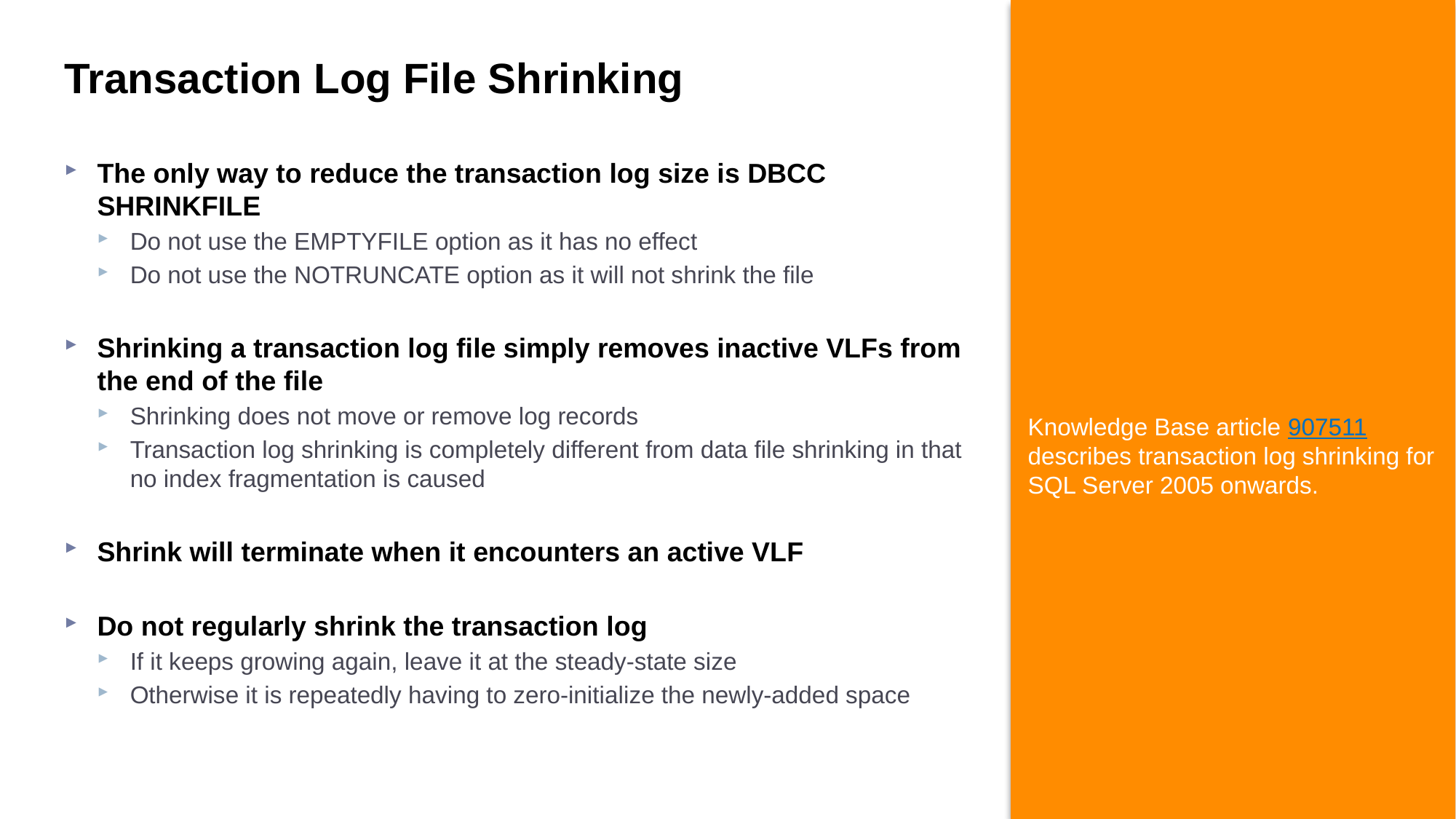

# Transaction Log File Shrinking
The only way to reduce the transaction log size is DBCC SHRINKFILE
Do not use the EMPTYFILE option as it has no effect
Do not use the NOTRUNCATE option as it will not shrink the file

Shrinking a transaction log file simply removes inactive VLFs from the end of the file
Shrinking does not move or remove log records
Transaction log shrinking is completely different from data file shrinking in that no index fragmentation is caused

Shrink will terminate when it encounters an active VLF

Do not regularly shrink the transaction log
If it keeps growing again, leave it at the steady-state size
Otherwise it is repeatedly having to zero-initialize the newly-added space

Knowledge Base article 907511  describes transaction log shrinking for SQL Server 2005 onwards.